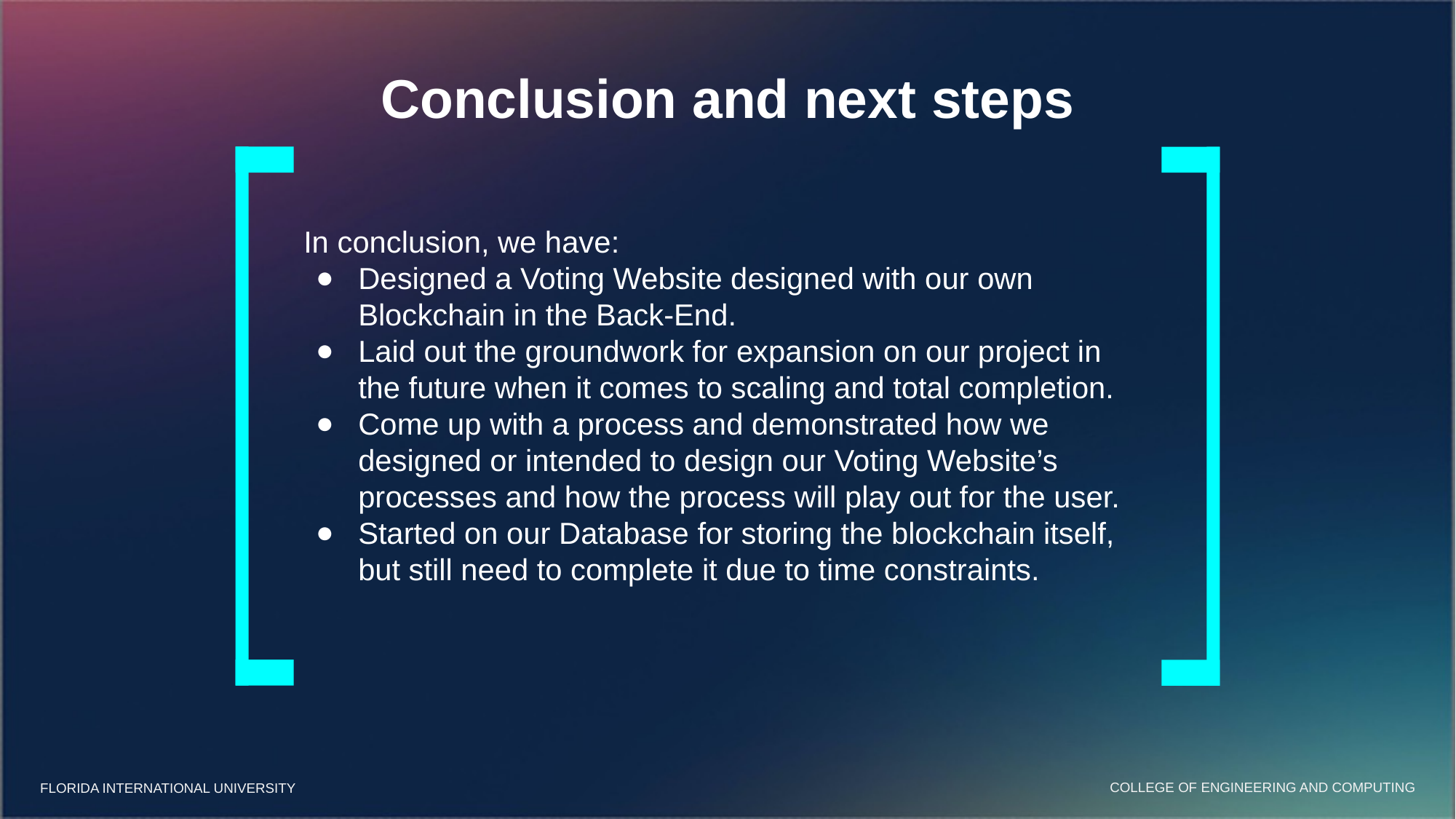

Conclusion and next steps

In conclusion, we have:
Designed a Voting Website designed with our own Blockchain in the Back-End.
Laid out the groundwork for expansion on our project in the future when it comes to scaling and total completion.
Come up with a process and demonstrated how we designed or intended to design our Voting Website’s processes and how the process will play out for the user.
Started on our Database for storing the blockchain itself, but still need to complete it due to time constraints.